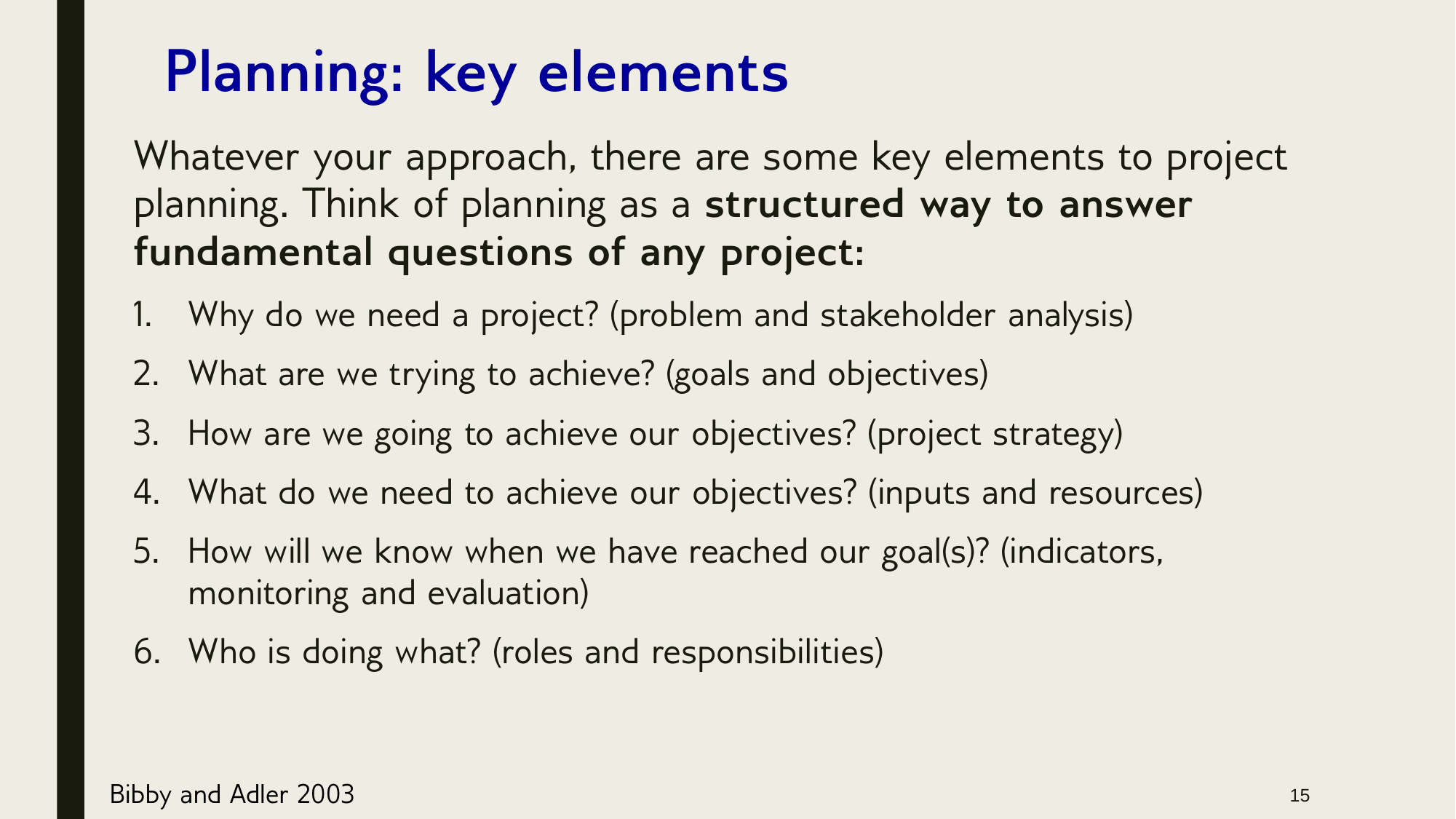

Planning: key elements
Whatever your approach, there are some key elements to project planning. Think of planning as a structured way to answer fundamental questions of any project:
Why do we need a project? (problem and stakeholder analysis)
What are we trying to achieve? (goals and objectives)
How are we going to achieve our objectives? (project strategy)
What do we need to achieve our objectives? (inputs and resources)
How will we know when we have reached our goal(s)? (indicators, monitoring and evaluation)
Who is doing what? (roles and responsibilities)
Bibby and Adler 2003
15